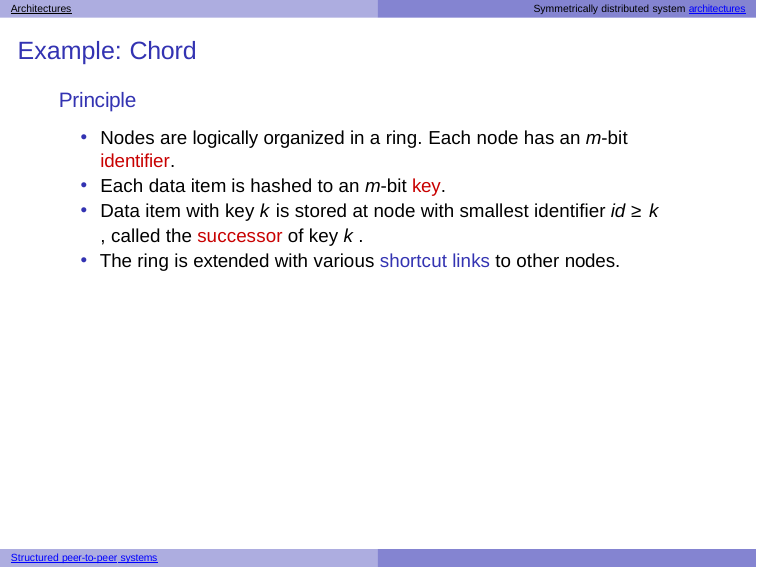

Architectures	Symmetrically distributed system architectures
# Example: Chord
Principle
Nodes are logically organized in a ring. Each node has an m-bit identifier.
Each data item is hashed to an m-bit key.
Data item with key k is stored at node with smallest identifier id ≥ k , called the successor of key k .
The ring is extended with various shortcut links to other nodes.

Structured peer-to-peer systems